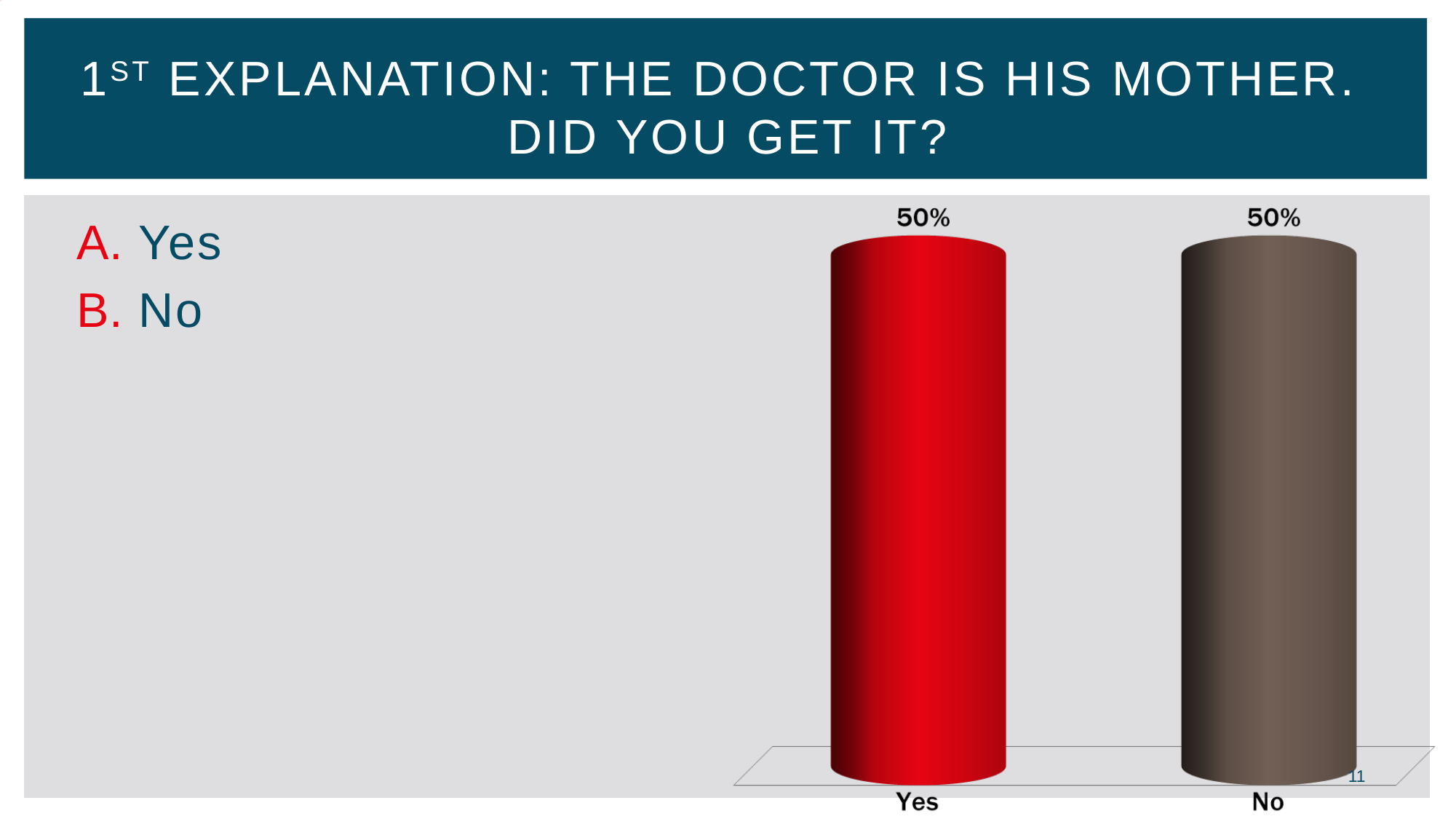

# 1st explanation: The doctor is his mother. Did you get it?

Yes
No
11